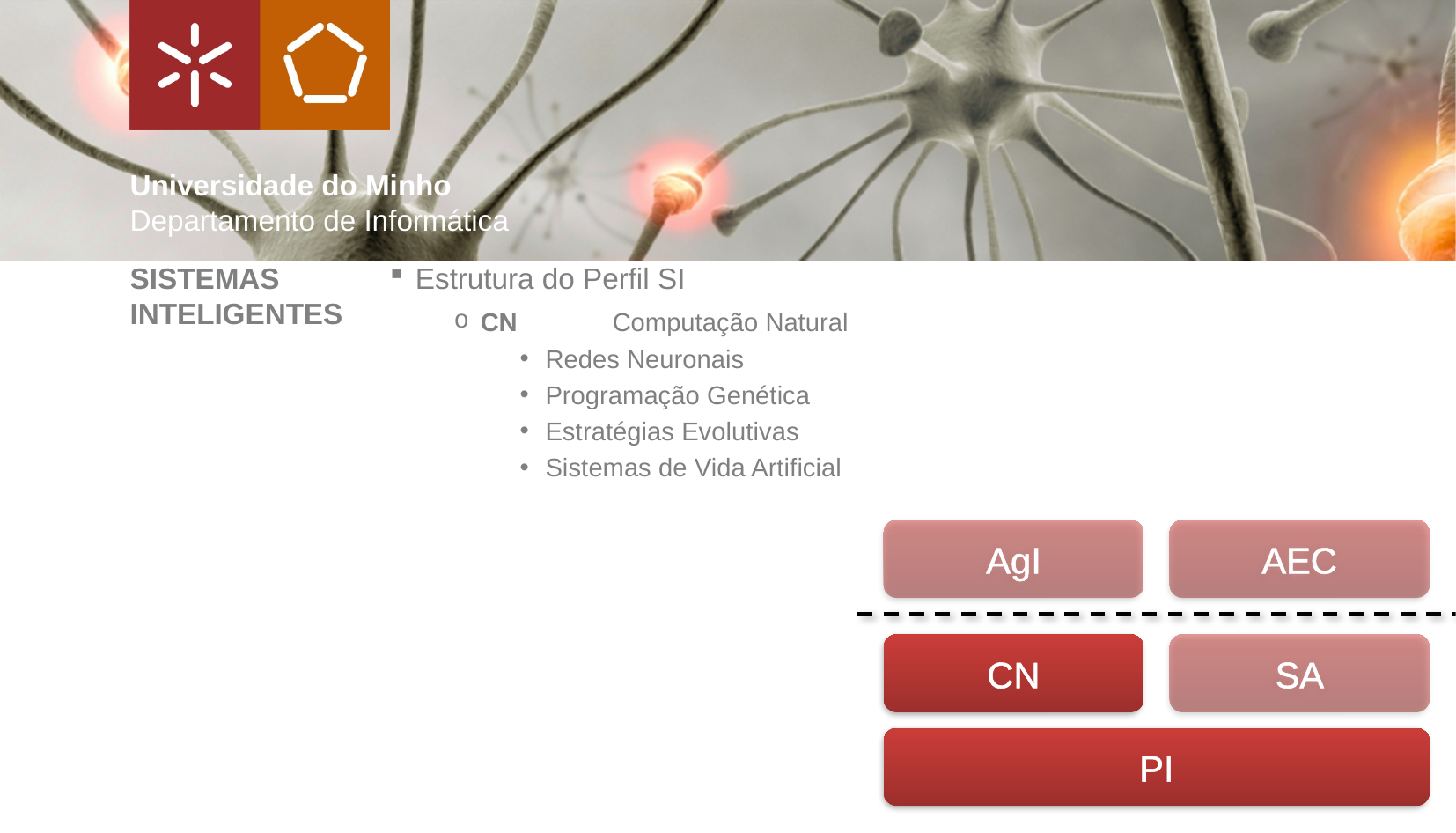

# SISTEMAS INTELIGENTES
Estrutura do Perfil SI
CN	Computação Natural
Redes Neuronais
Programação Genética
Estratégias Evolutivas
Sistemas de Vida Artificial
AgI
AEC
CN
SA
PI